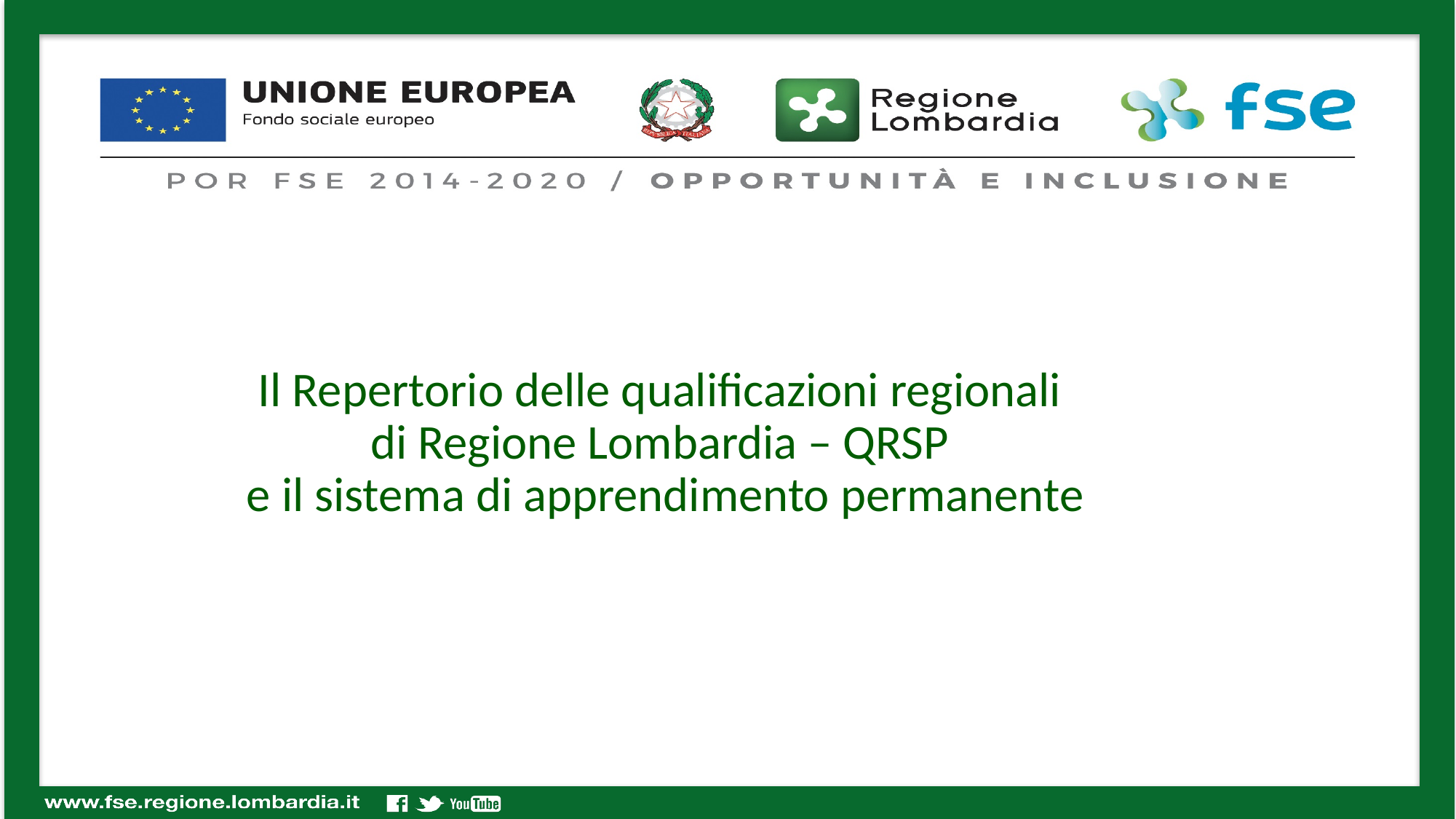

Il Repertorio delle qualificazioni regionali
di Regione Lombardia – QRSP
e il sistema di apprendimento permanente